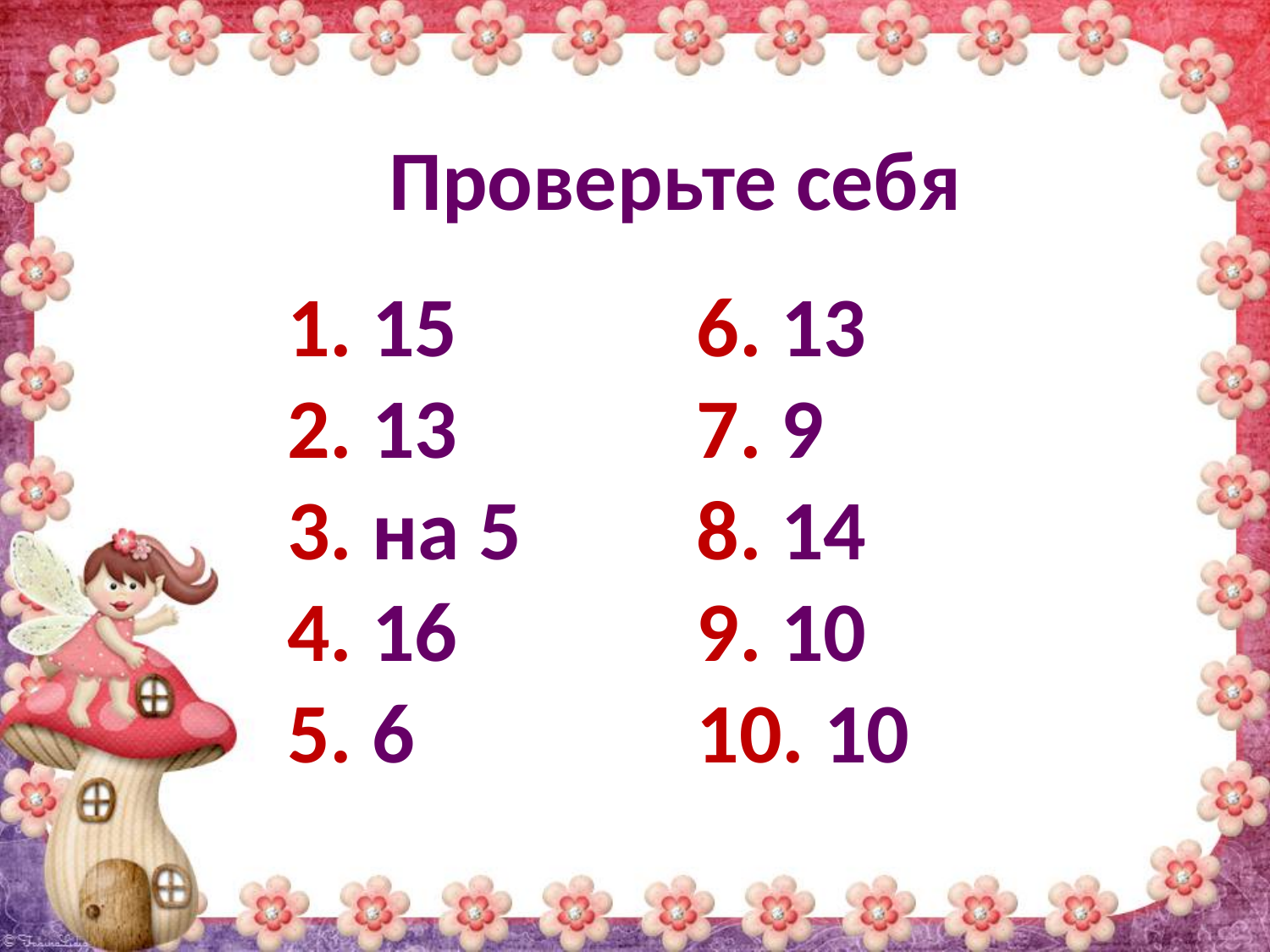

Проверьте себя
1. 15
2. 13
3. на 5
4. 16
5. 6
6. 13
7. 9
8. 14
9. 10
10. 10